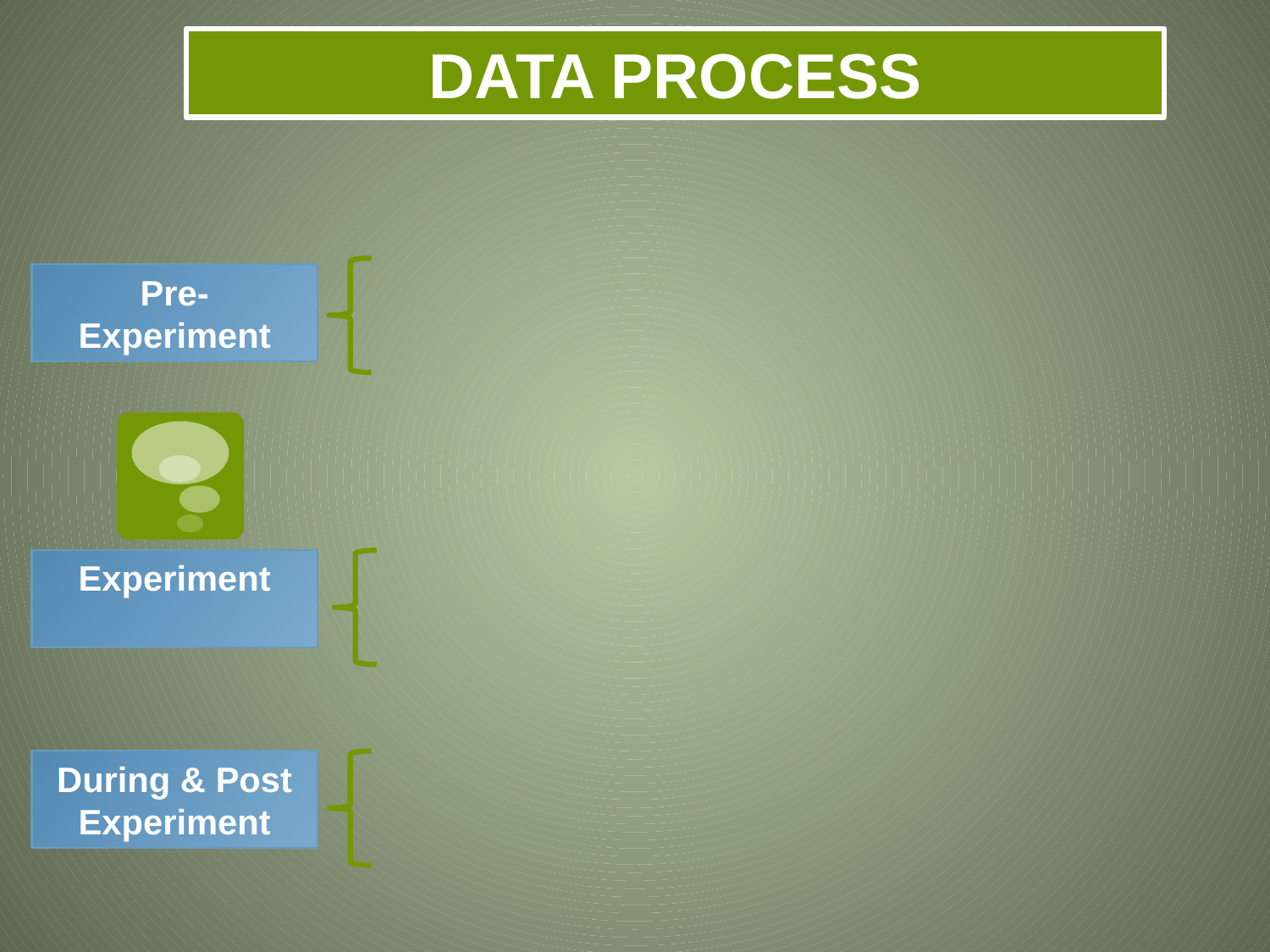

DATA PROCESS

Pre-Experiment
Experiment

During & Post
Experiment